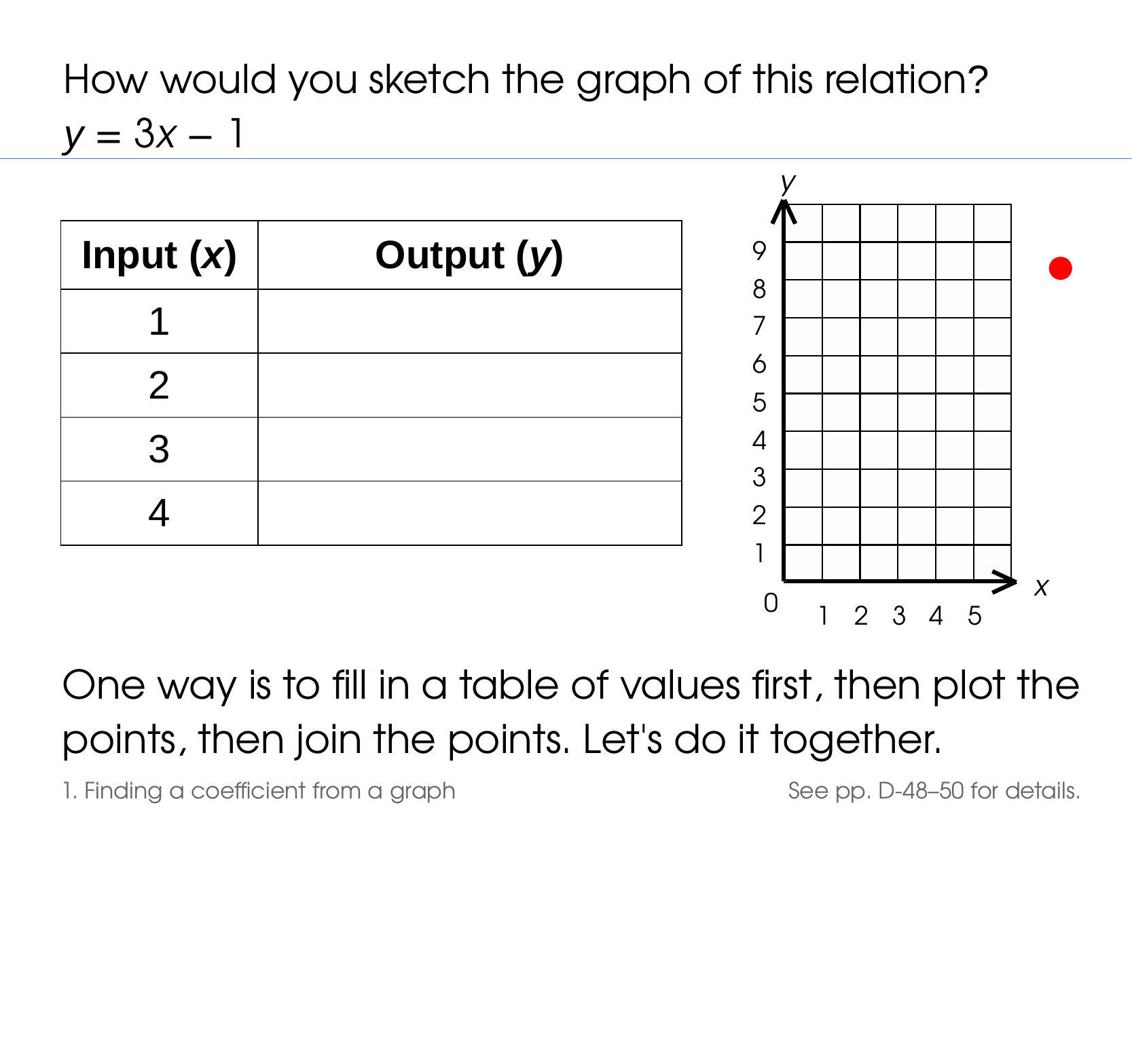

How would you sketch the graph of this relation?
y = 3x − 1
y

9
8
7
6
5
4
3
2
1
x
0
1
2
3
4
5
| Input (x) | Output (y) |
| --- | --- |
| 1 |  |
| 2 |  |
| 3 |  |
| 4 |  |

One way is to fill in a table of values first, then plot the points, then join the points. Let's do it together.
1. Finding a coefficient from a graph
See pp. D-48–50 for details.